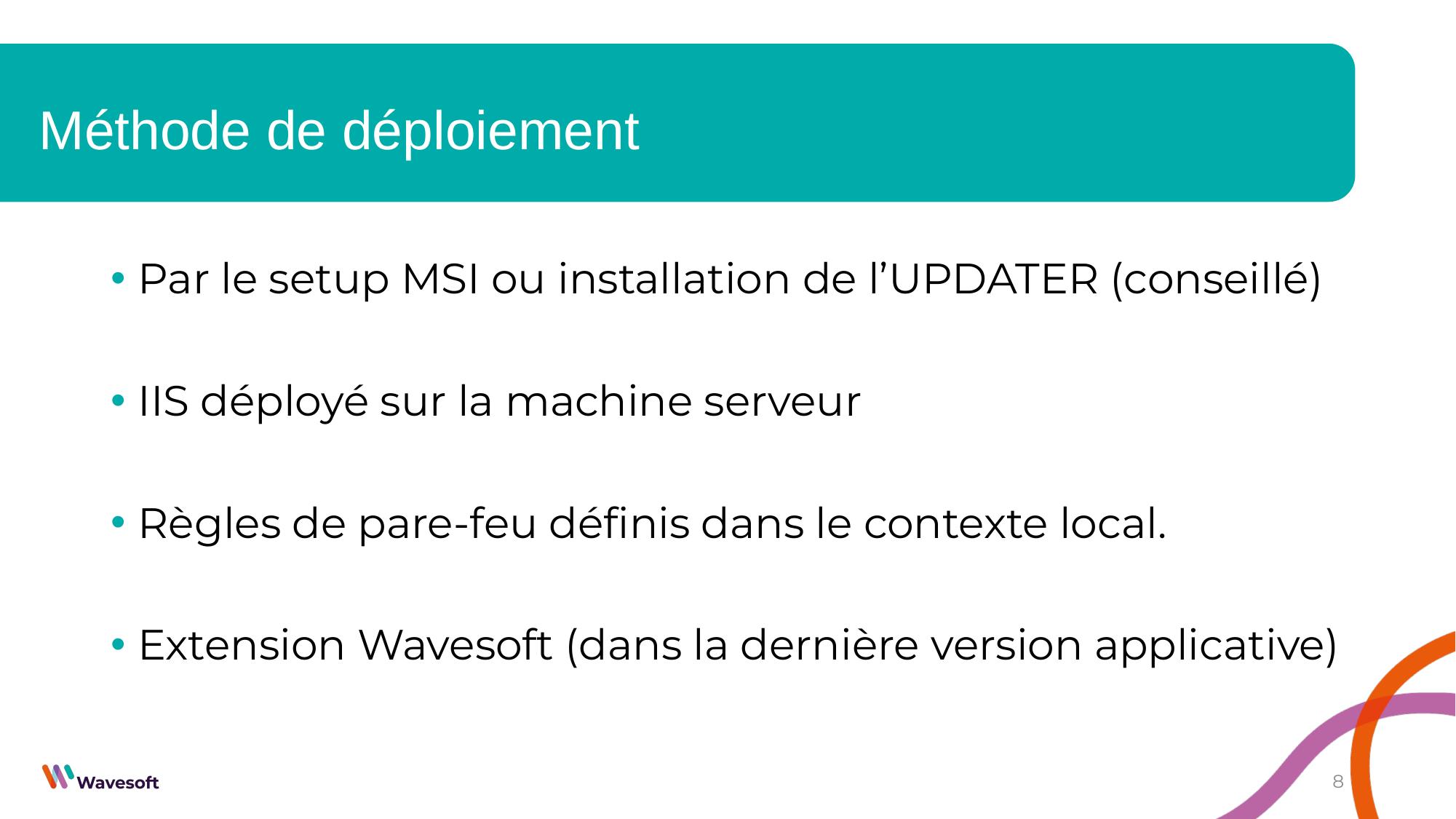

# Méthode de déploiement
Par le setup MSI ou installation de l’UPDATER (conseillé)

IIS déployé sur la machine serveur

Règles de pare-feu définis dans le contexte local.

Extension Wavesoft (dans la dernière version applicative)

8